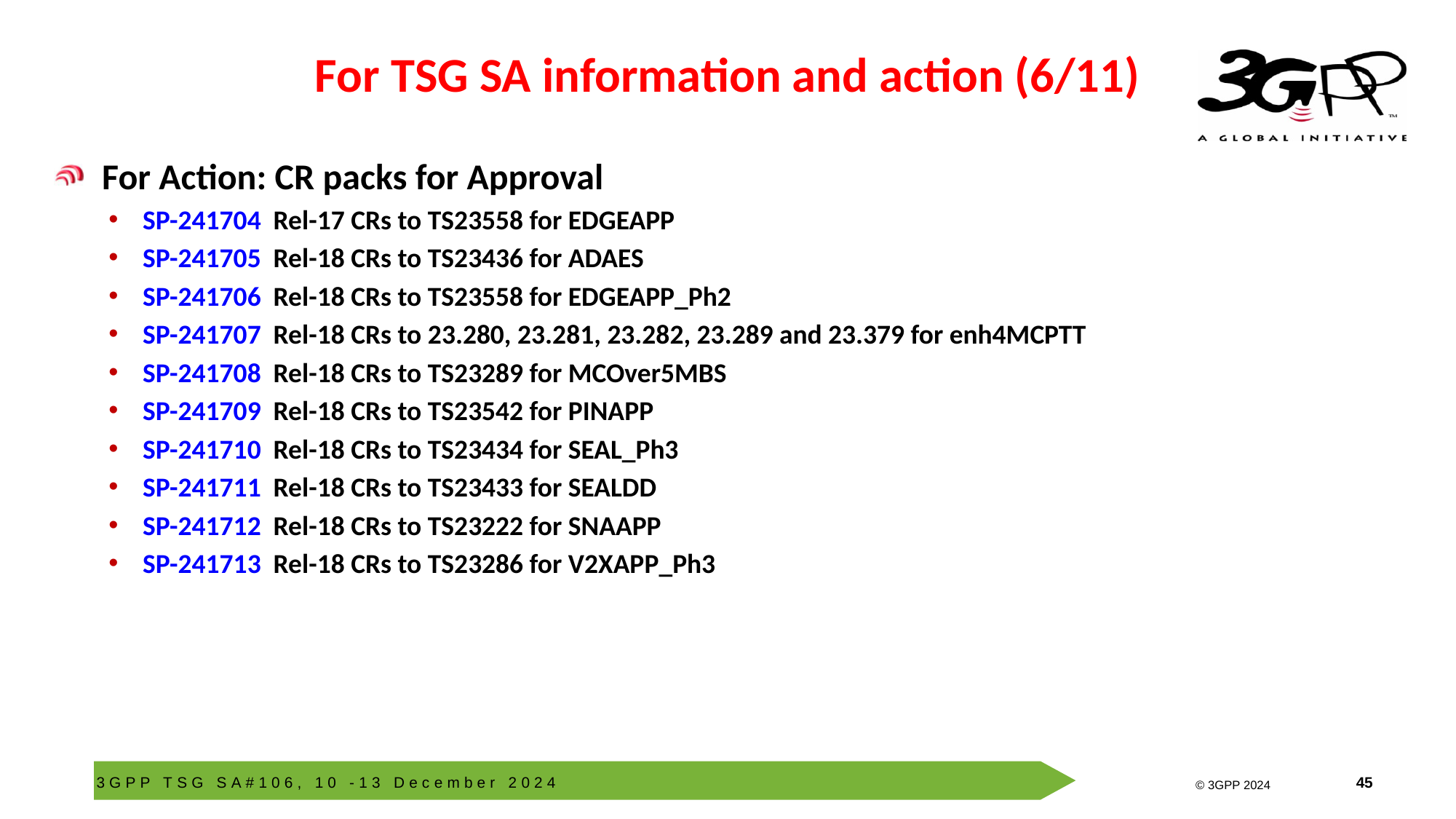

# For TSG SA information and action (6/11)
 For Action: CR packs for Approval
SP-241704  Rel-17 CRs to TS23558 for EDGEAPP
SP-241705  Rel-18 CRs to TS23436 for ADAES
SP-241706  Rel-18 CRs to TS23558 for EDGEAPP_Ph2
SP-241707  Rel-18 CRs to 23.280, 23.281, 23.282, 23.289 and 23.379 for enh4MCPTT
SP-241708  Rel-18 CRs to TS23289 for MCOver5MBS
SP-241709  Rel-18 CRs to TS23542 for PINAPP
SP-241710  Rel-18 CRs to TS23434 for SEAL_Ph3
SP-241711  Rel-18 CRs to TS23433 for SEALDD
SP-241712  Rel-18 CRs to TS23222 for SNAAPP
SP-241713  Rel-18 CRs to TS23286 for V2XAPP_Ph3